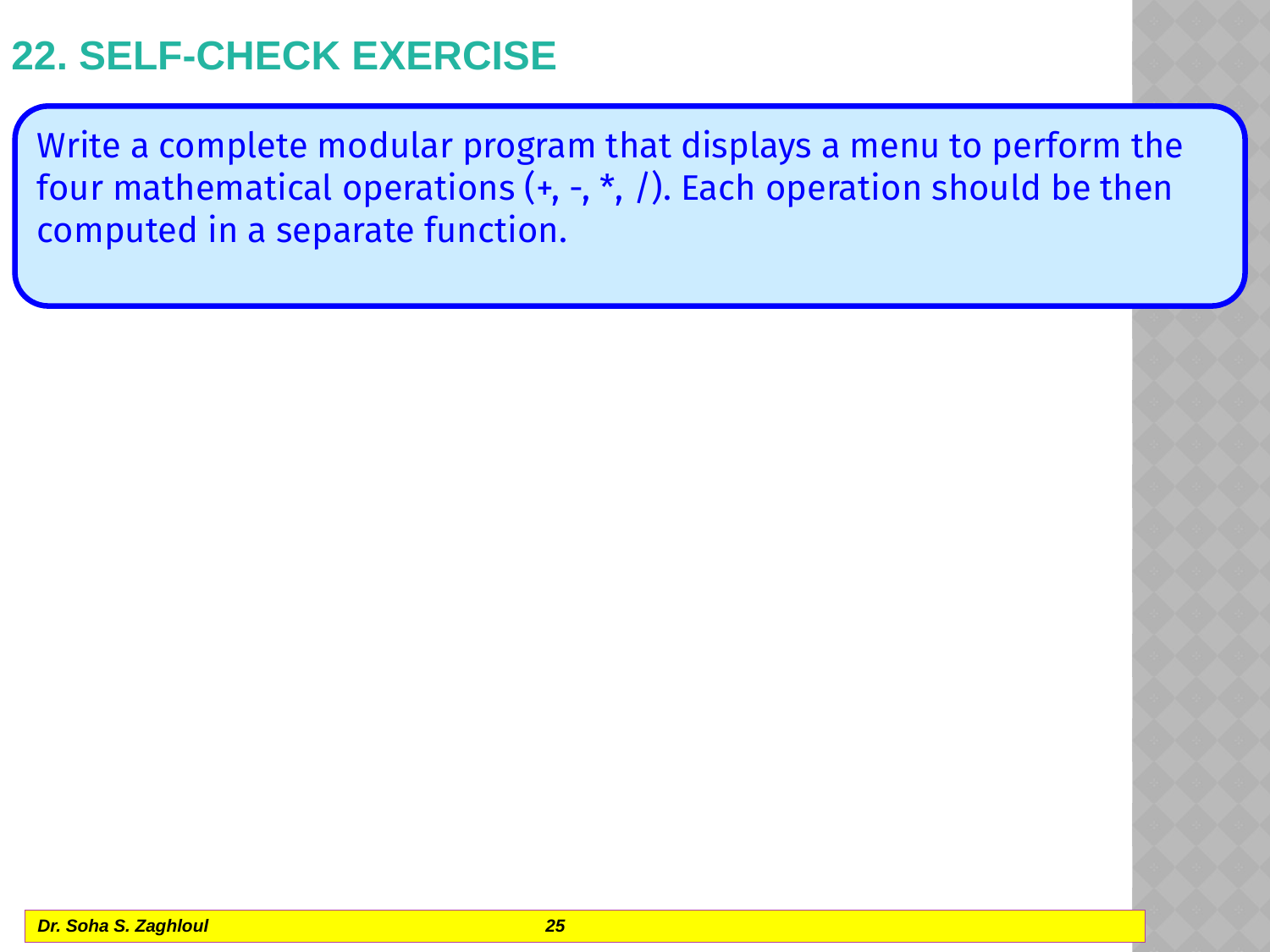

# 22. self-check exercise

Write a complete modular program that displays a menu to perform the four mathematical operations (+, -, *, /). Each operation should be then computed in a separate function.
Dr. Soha S. Zaghloul			25